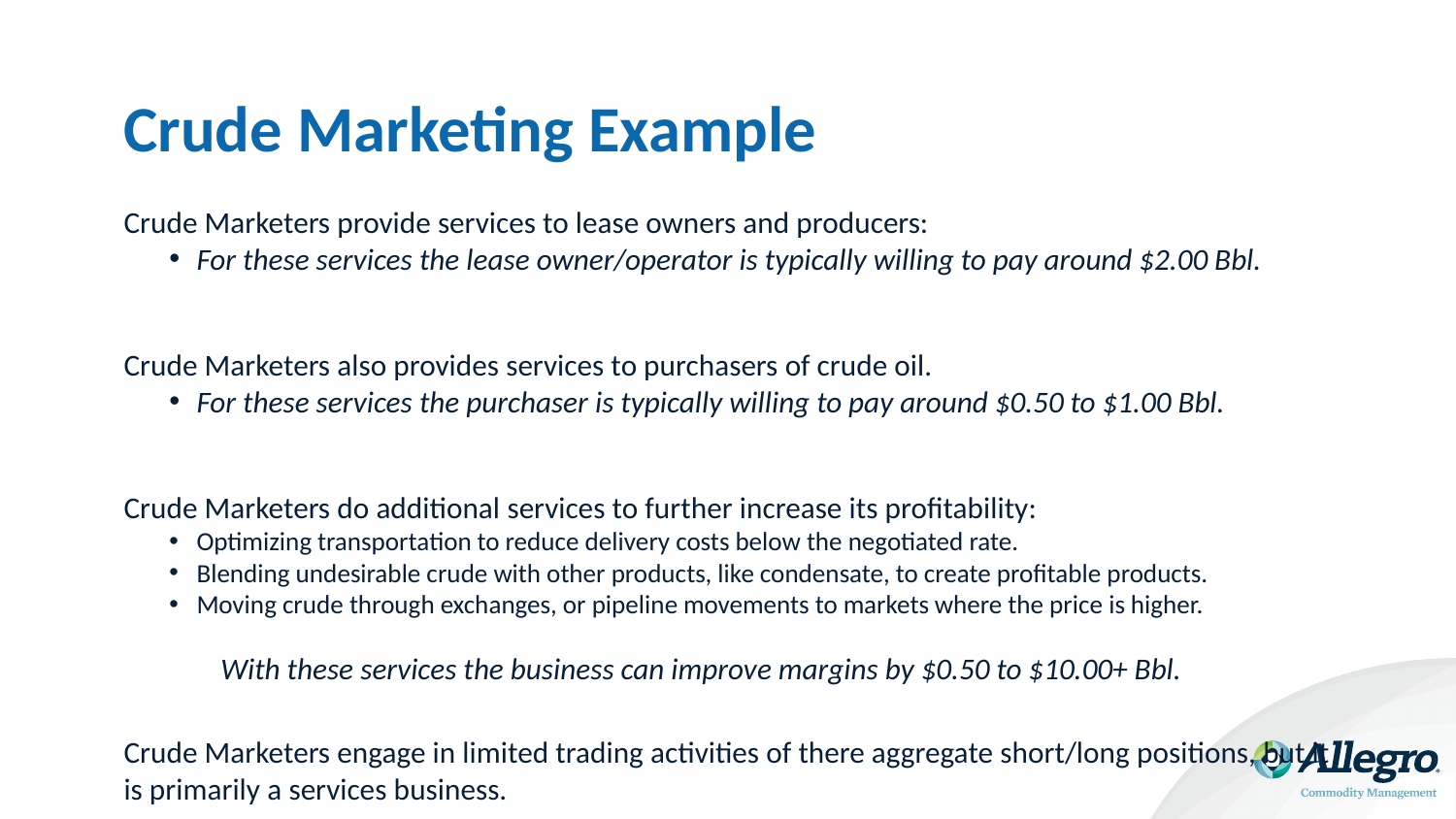

# Crude Marketing Example

Crude Marketers provide services to lease owners and producers:
For these services the lease owner/operator is typically willing to pay around $2.00 Bbl.

Crude Marketers also provides services to purchasers of crude oil.
For these services the purchaser is typically willing to pay around $0.50 to $1.00 Bbl.

Crude Marketers do additional services to further increase its profitability:
Optimizing transportation to reduce delivery costs below the negotiated rate.
Blending undesirable crude with other products, like condensate, to create profitable products.
Moving crude through exchanges, or pipeline movements to markets where the price is higher.
       With these services the business can improve margins by $0.50 to $10.00+ Bbl.

Crude Marketers engage in limited trading activities of there aggregate short/long positions, but it is primarily a services business.